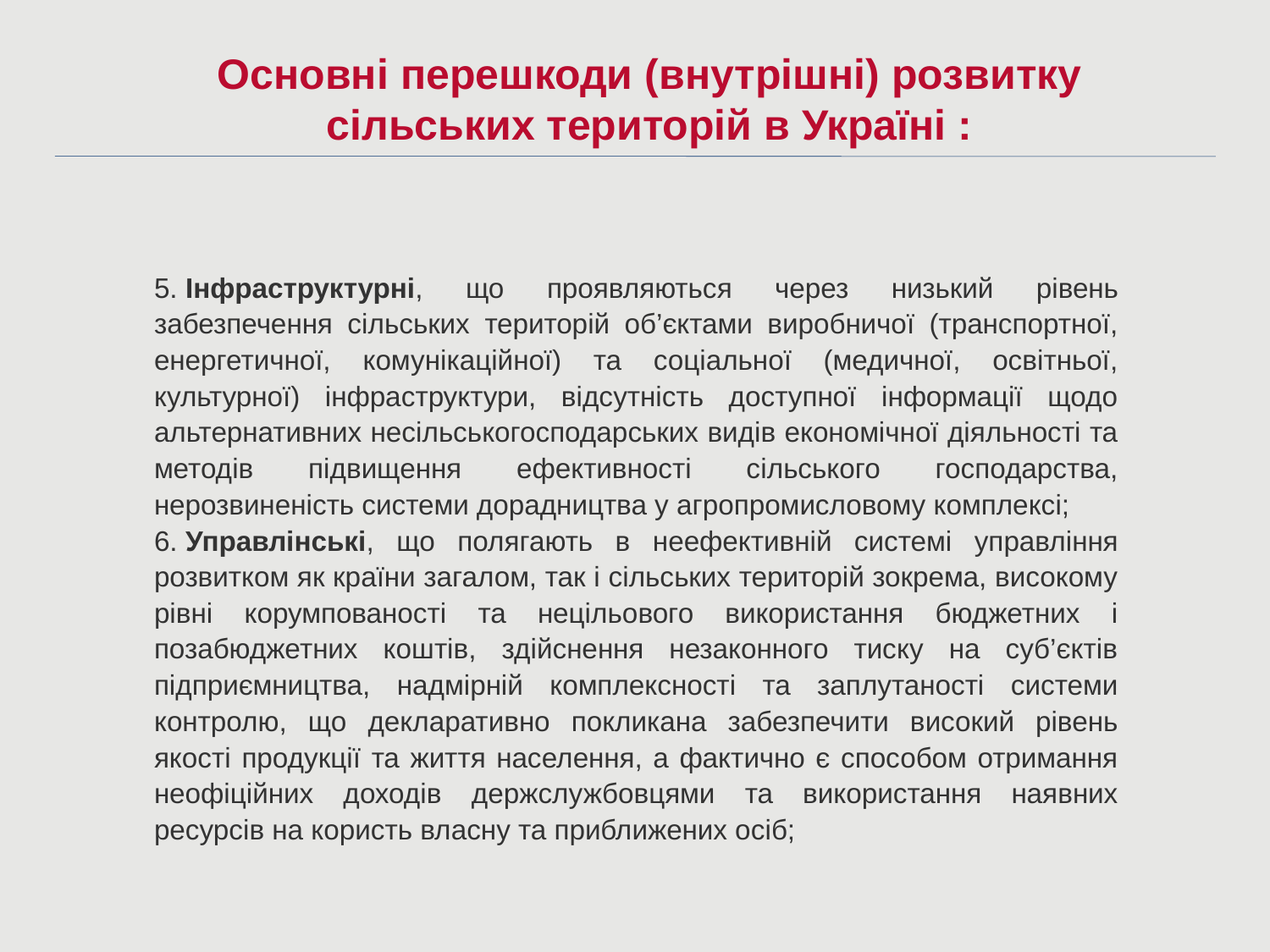

Основні перешкоди (внутрішні) розвитку сільських територій в Україні :

5. Інфраструктурні, що проявляються через низький рівень забезпечення сільських територій об’єктами виробничої (транспортної, енергетичної, комунікаційної) та соціальної (медичної, освітньої, культурної) інфраструктури, відсутність доступної інформації щодо альтернативних несільськогосподарських видів економічної діяльності та методів підвищення ефективності сільського господарства, нерозвиненість системи дорадництва у агропромисловому комплексі;
6. Управлінські, що полягають в неефективній системі управління розвитком як країни загалом, так і сільських територій зокрема, високому рівні корумпованості та нецільового використання бюджетних і позабюджетних коштів, здійснення незаконного тиску на суб’єктів підприємництва, надмірній комплексності та заплутаності системи контролю, що декларативно покликана забезпечити високий рівень якості продукції та життя населення, а фактично є способом отримання неофіційних доходів держслужбовцями та використання наявних ресурсів на користь власну та приближених осіб;